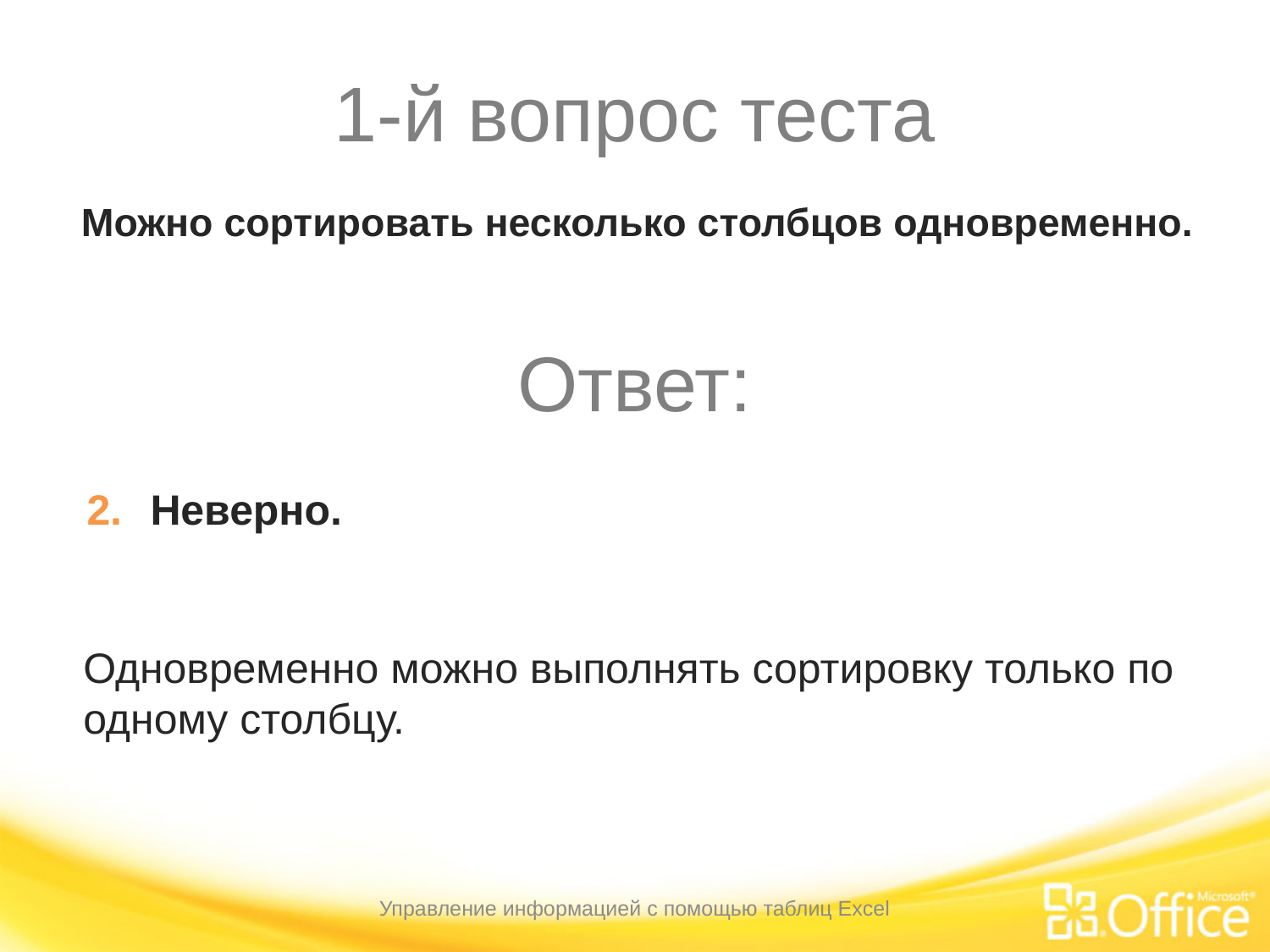

# 1-й вопрос теста
Можно сортировать несколько столбцов одновременно.
Ответ:
Неверно.
Одновременно можно выполнять сортировку только по одному столбцу.
Управление информацией с помощью таблиц Excel